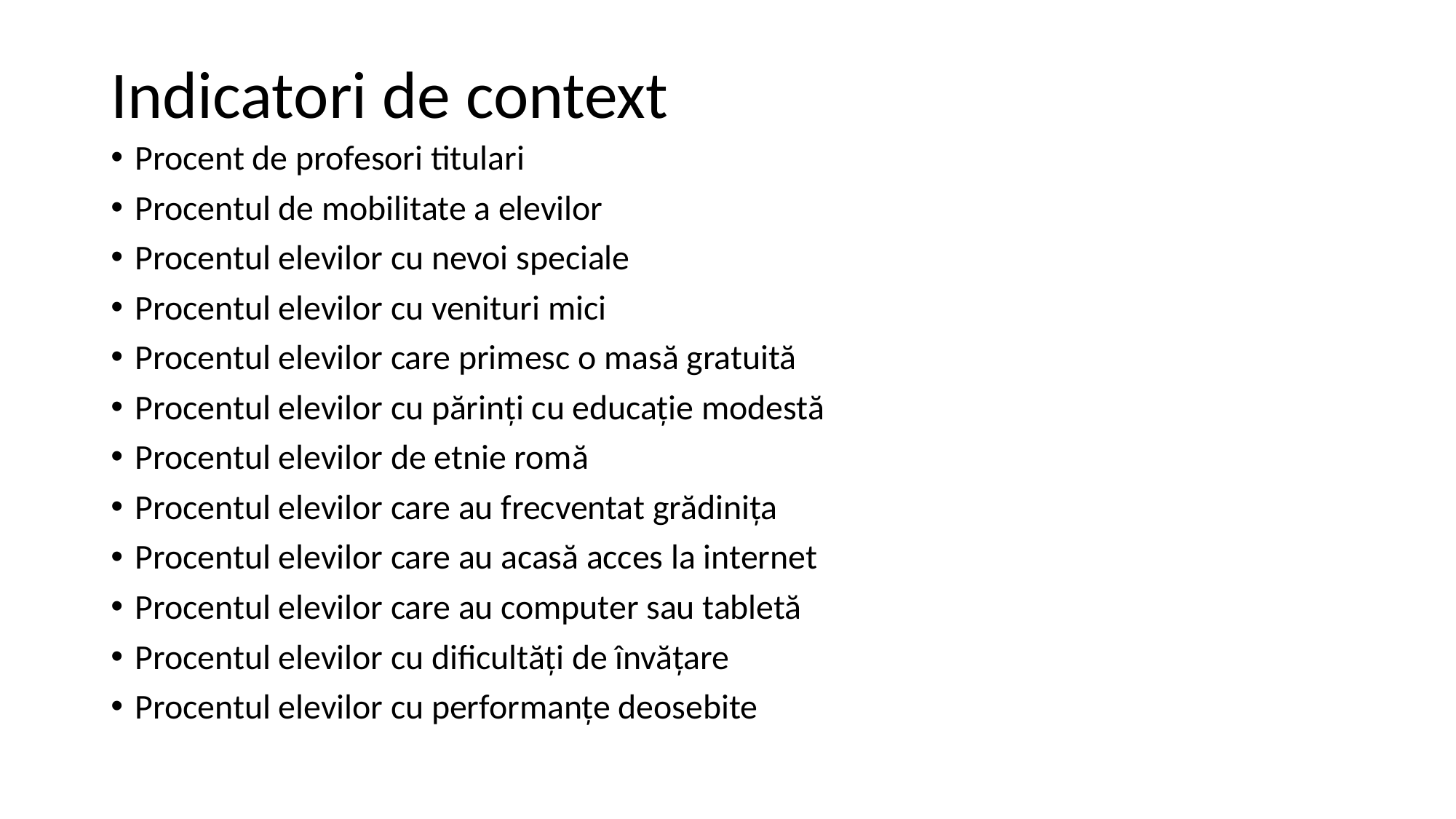

# Indicatori de context
Procent de profesori titulari
Procentul de mobilitate a elevilor
Procentul elevilor cu nevoi speciale
Procentul elevilor cu venituri mici
Procentul elevilor care primesc o masă gratuită
Procentul elevilor cu părinți cu educație modestă
Procentul elevilor de etnie romă
Procentul elevilor care au frecventat grădinița
Procentul elevilor care au acasă acces la internet
Procentul elevilor care au computer sau tabletă
Procentul elevilor cu dificultăți de învățare
Procentul elevilor cu performanțe deosebite